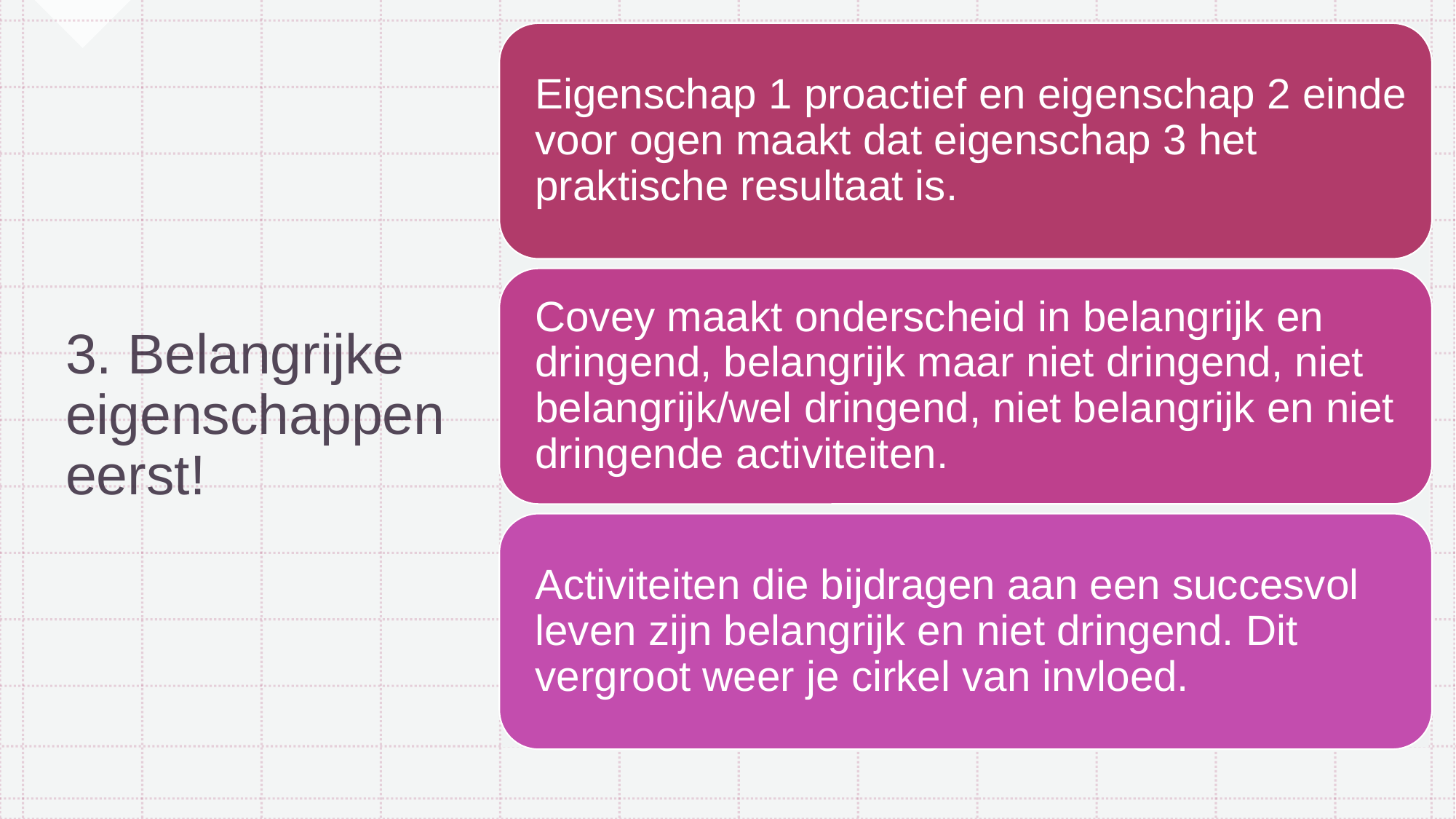

Eigenschap 1 proactief en eigenschap 2 einde voor ogen maakt dat eigenschap 3 het praktische resultaat is.
Covey maakt onderscheid in belangrijk en dringend, belangrijk maar niet dringend, niet belangrijk/wel dringend, niet belangrijk en niet dringende activiteiten.
Activiteiten die bijdragen aan een succesvol leven zijn belangrijk en niet dringend. Dit vergroot weer je cirkel van invloed.

# 3. Belangrijke eigenschappen eerst!